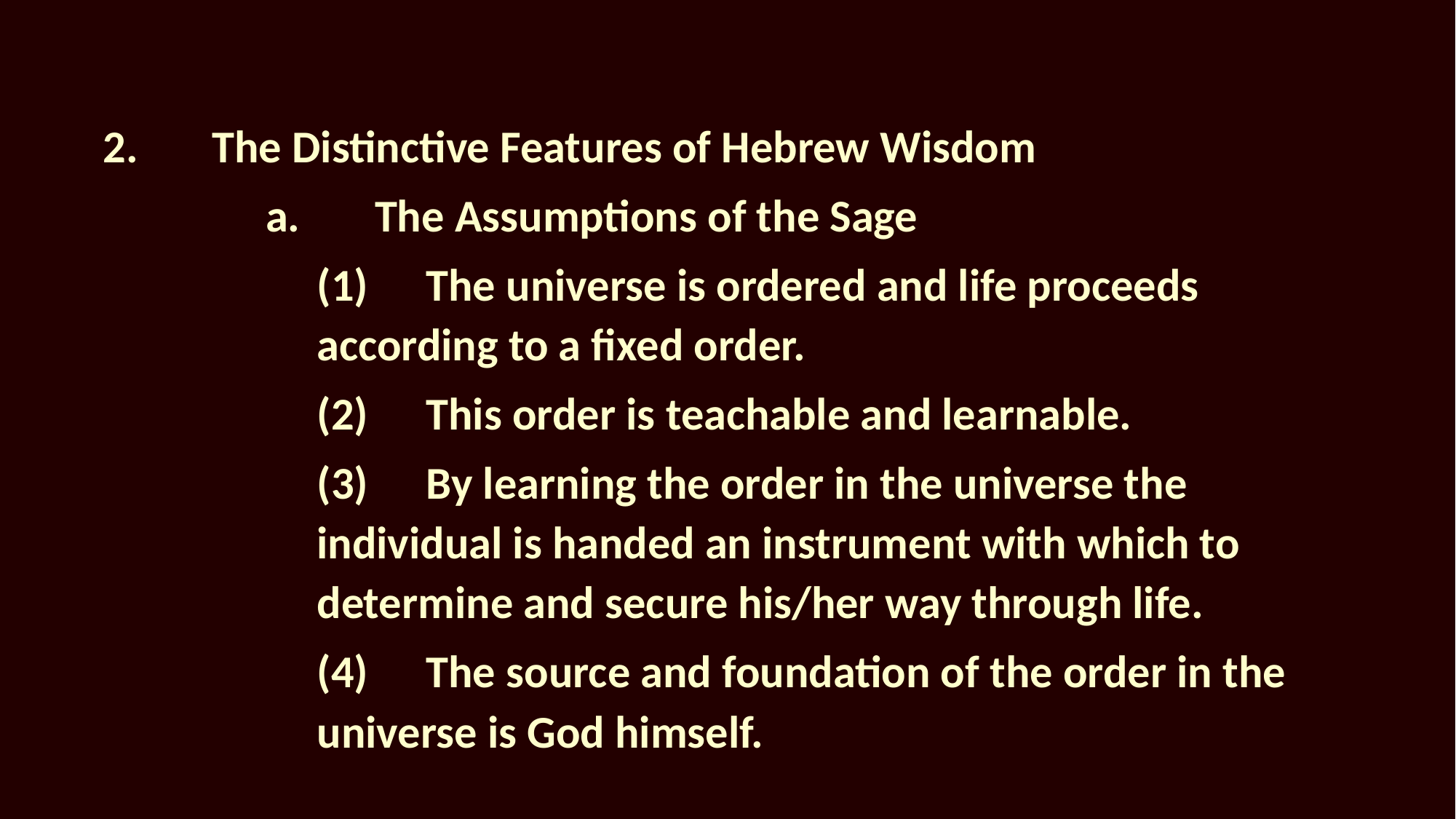

2.	The Distinctive Features of Hebrew Wisdom
	a.	The Assumptions of the Sage
	(1)	The universe is ordered and life proceeds according to a fixed order.
	(2)	This order is teachable and learnable.
	(3)	By learning the order in the universe the individual is handed an instrument with which to determine and secure his/her way through life.
	(4)	The source and foundation of the order in the universe is God himself.